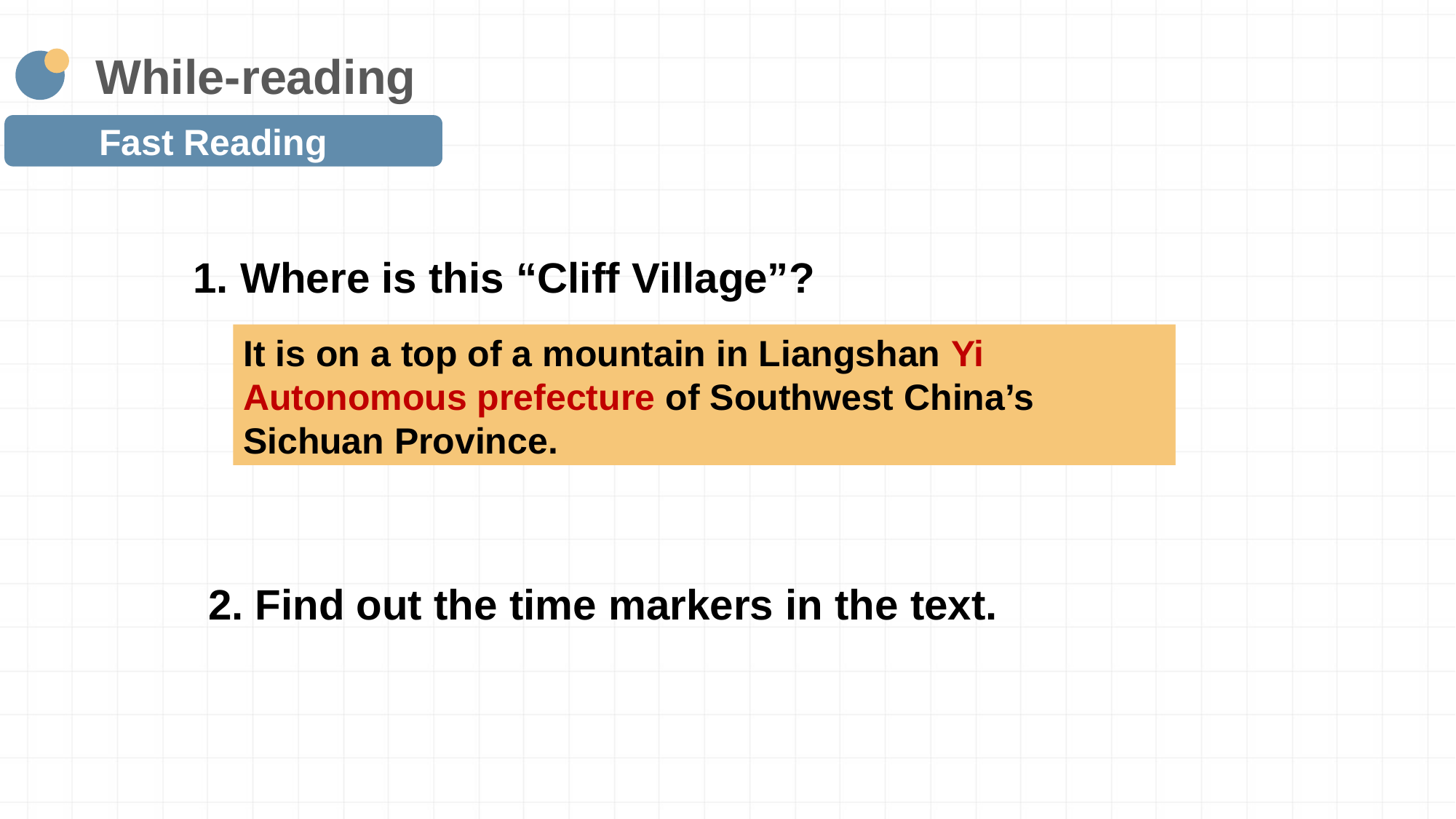

While-reading

Fast Reading
1. Where is this “Cliff Village”?
It is on a top of a mountain in Liangshan Yi Autonomous prefecture of Southwest China’s Sichuan Province.

2. Find out the time markers in the text.